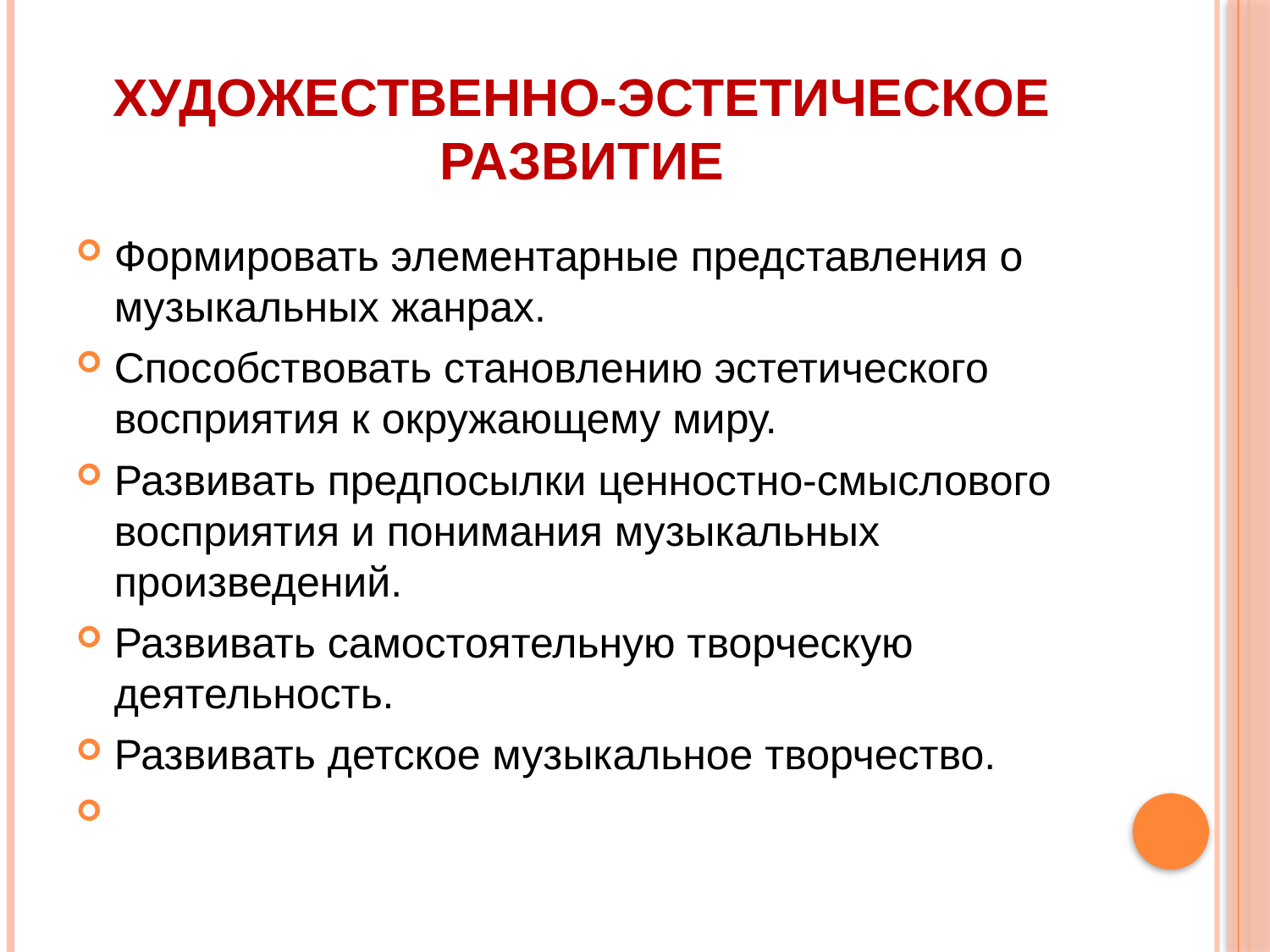

# Художественно-эстетическое развитие
Формировать элементарные представления о музыкальных жанрах.
Способствовать становлению эстетического восприятия к окружающему миру.
Развивать предпосылки ценностно-смыслового восприятия и понимания музыкальных произведений.
Развивать самостоятельную творческую деятельность.
Развивать детское музыкальное творчество.